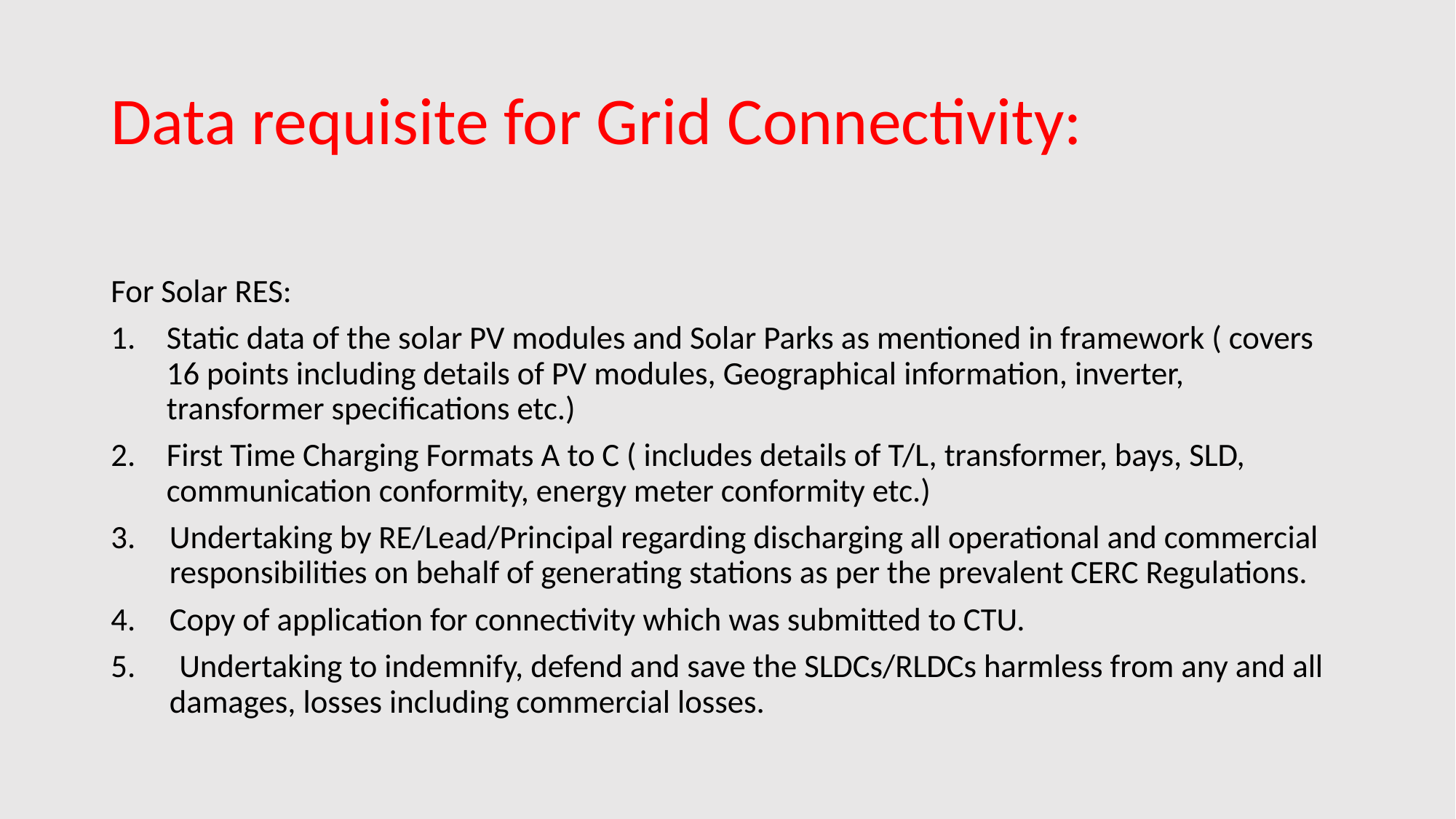

# Data requisite for Grid Connectivity:

For Solar RES:
Static data of the solar PV modules and Solar Parks as mentioned in framework ( covers 16 points including details of PV modules, Geographical information, inverter, transformer specifications etc.)
First Time Charging Formats A to C ( includes details of T/L, transformer, bays, SLD, communication conformity, energy meter conformity etc.)
Undertaking by RE/Lead/Principal regarding discharging all operational and commercial responsibilities on behalf of generating stations as per the prevalent CERC Regulations.
Copy of application for connectivity which was submitted to CTU.
5.      Undertaking to indemnify, defend and save the SLDCs/RLDCs harmless from any and all damages, losses including commercial losses.